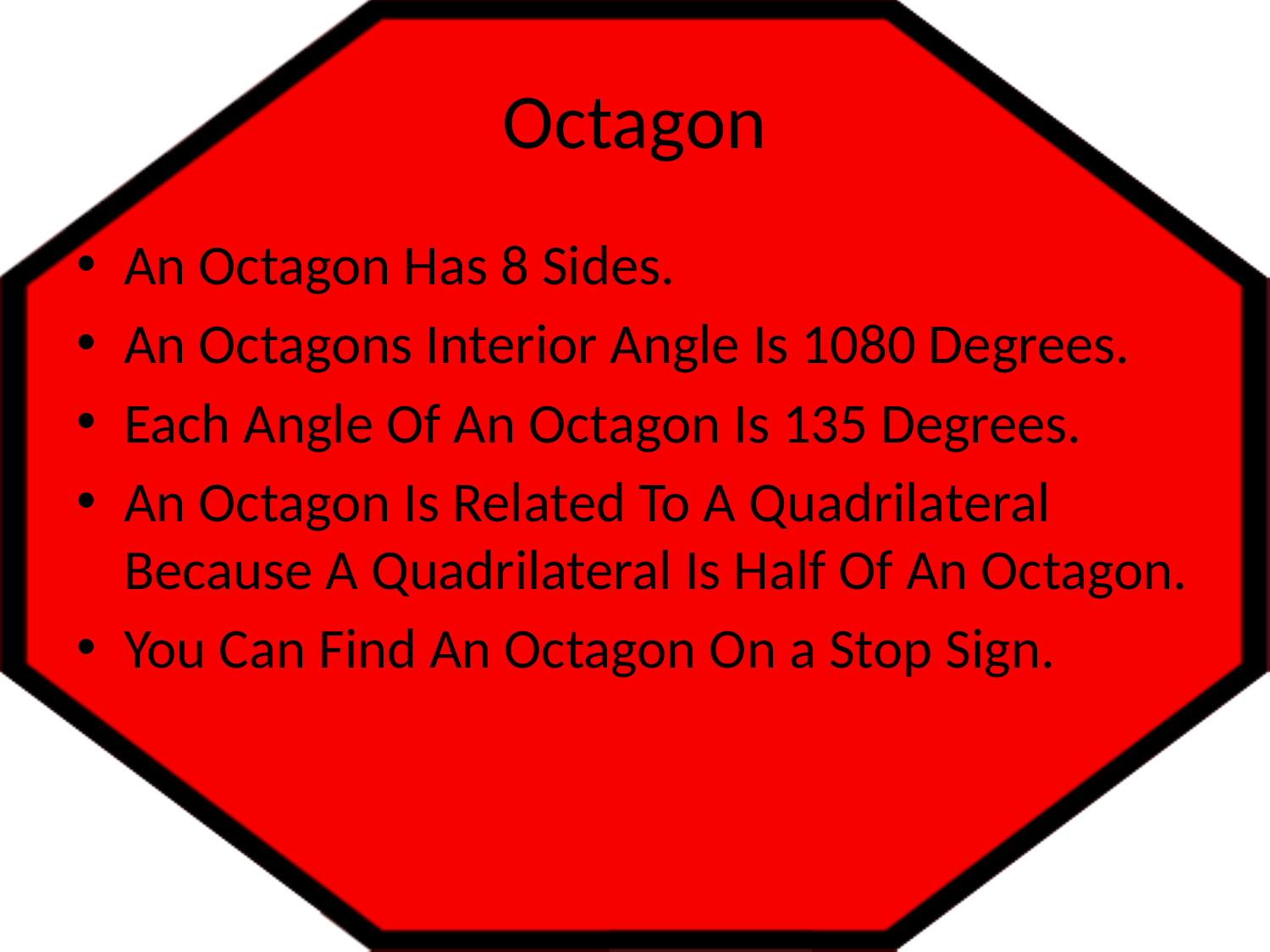

# Octagon
An Octagon Has 8 Sides.
An Octagons Interior Angle Is 1080 Degrees.
Each Angle Of An Octagon Is 135 Degrees.
An Octagon Is Related To A Quadrilateral Because A Quadrilateral Is Half Of An Octagon.
You Can Find An Octagon On a Stop Sign.